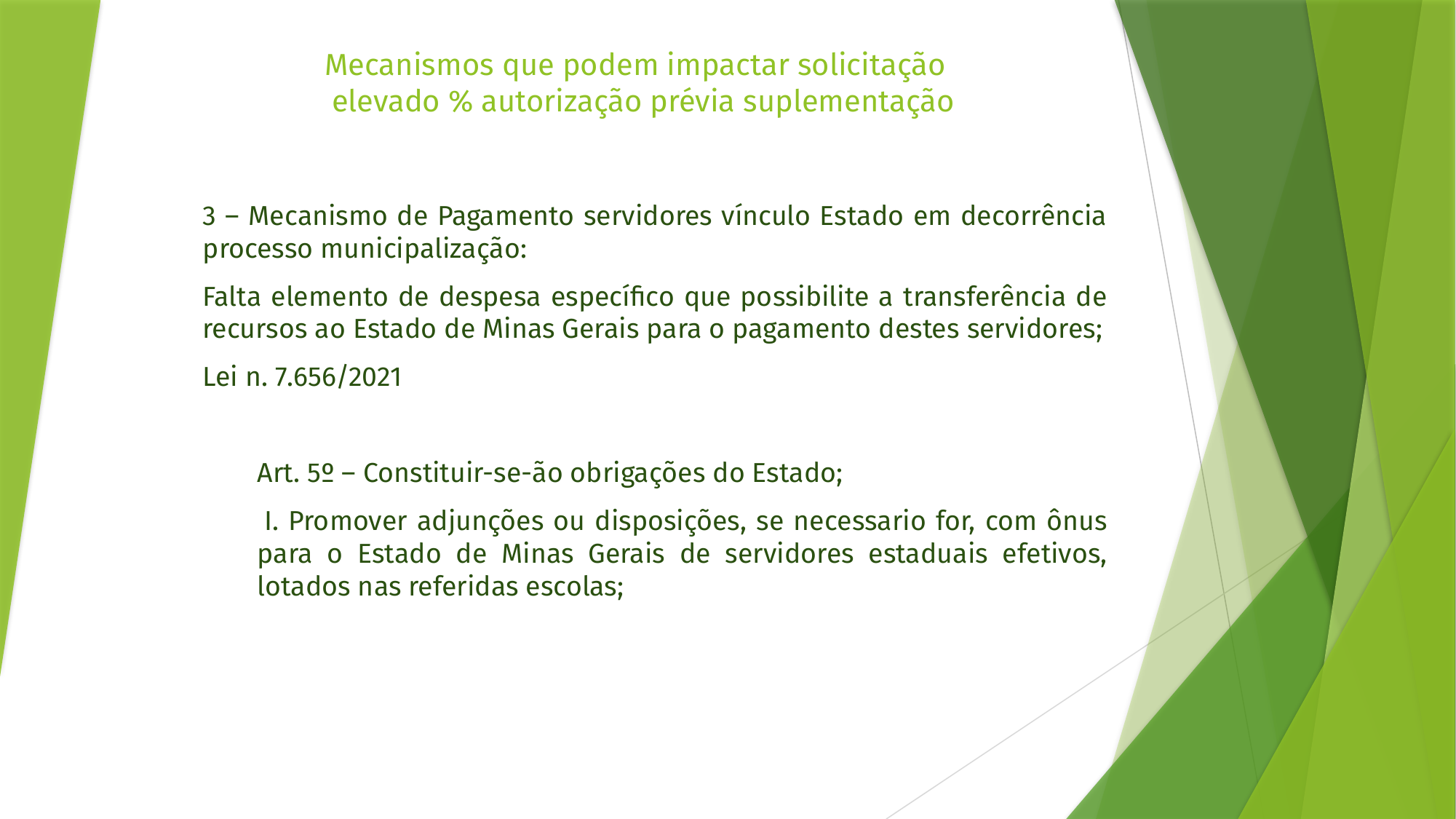

# Mecanismos que podem impactar solicitação elevado % autorização prévia suplementação
3 – Mecanismo de Pagamento servidores vínculo Estado em decorrência processo municipalização:
Falta elemento de despesa específico que possibilite a transferência de recursos ao Estado de Minas Gerais para o pagamento destes servidores;
Lei n. 7.656/2021

Art. 5º – Constituir-se-ão obrigações do Estado;
 I. Promover adjunções ou disposições, se necessario for, com ônus para o Estado de Minas Gerais de servidores estaduais efetivos, lotados nas referidas escolas;